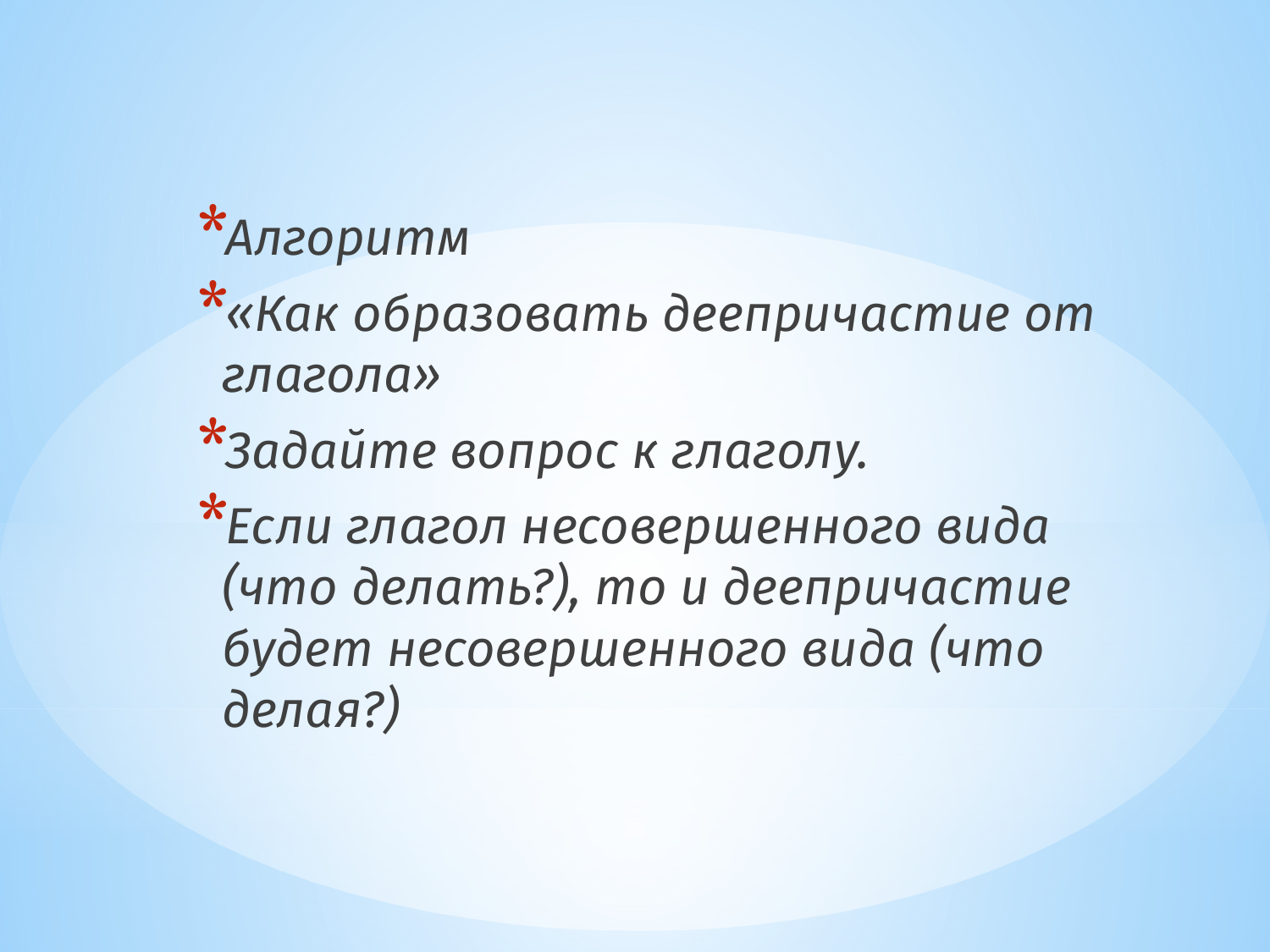

Алгоритм
«Как образовать деепричастие от глагола»
Задайте вопрос к глаголу.
Если глагол несовершенного вида (что делать?), то и деепричастие будет несовершенного вида (что делая?)

#